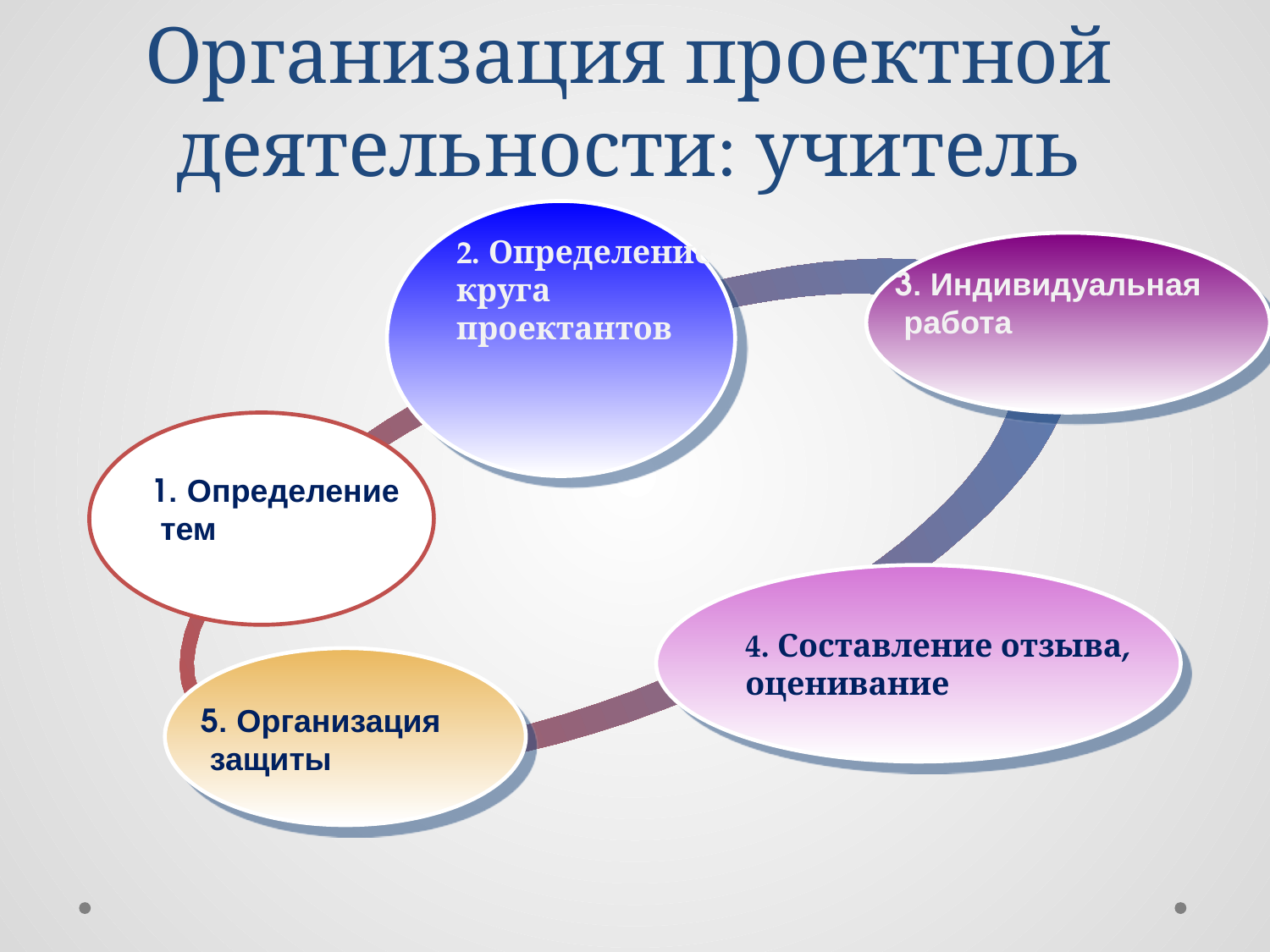

# Организация проектной деятельности: учитель

2. Определение
круга
проектантов

3. Индивидуальная
 работа

1. Определение
 тем
4. Составление отзыва,
оценивание

5. Организация
 защиты